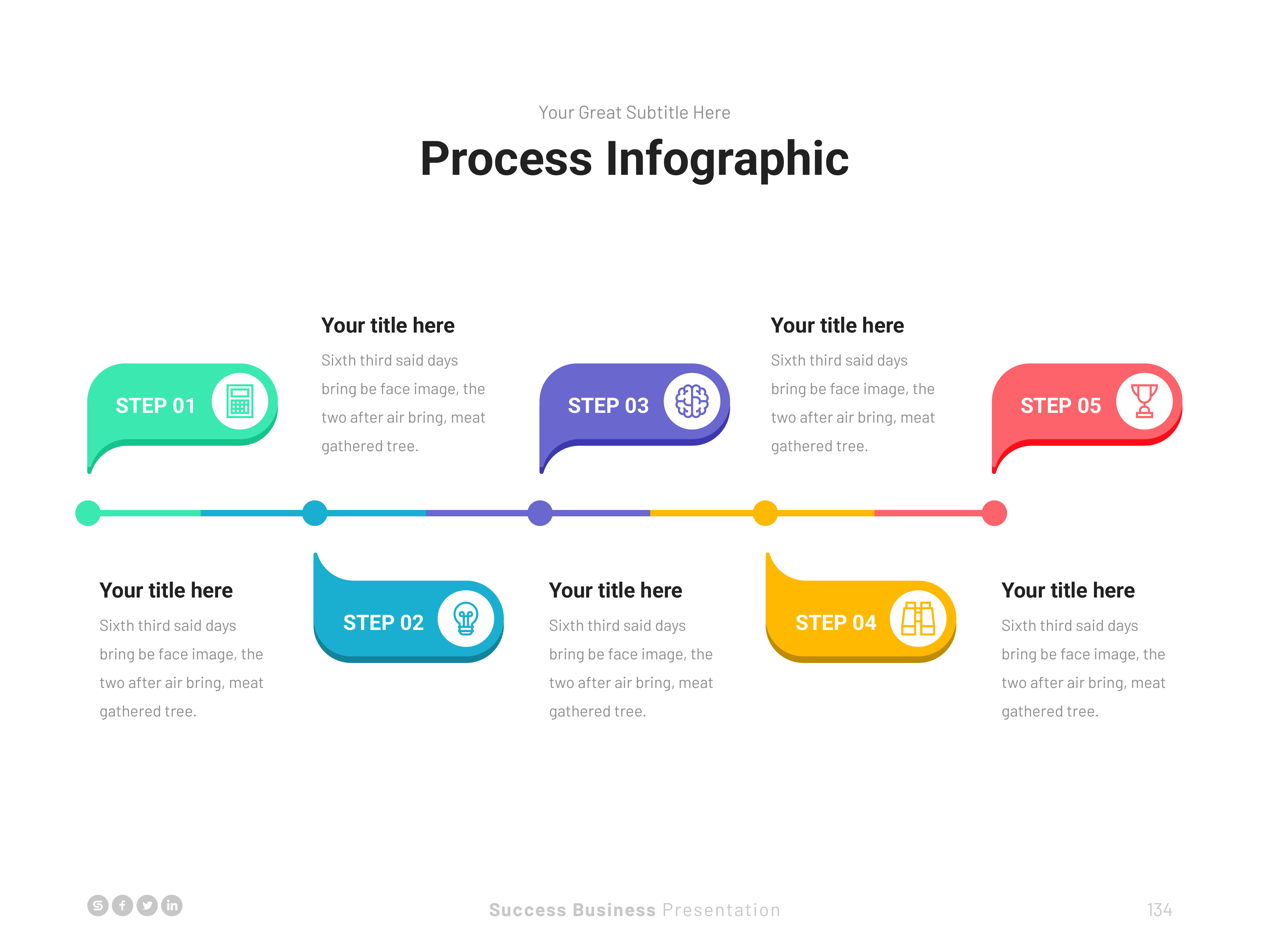

Your Great Subtitle Here
Process Infographic
Your title here
Sixth third said days bring be face image, the two after air bring, meat gathered tree.
Your title here
Sixth third said days bring be face image, the two after air bring, meat gathered tree.

STEP 01

STEP 03

STEP 05

STEP 02

STEP 04
Your title here
Sixth third said days bring be face image, the two after air bring, meat gathered tree.
Your title here
Sixth third said days bring be face image, the two after air bring, meat gathered tree.
Your title here
Sixth third said days bring be face image, the two after air bring, meat gathered tree.